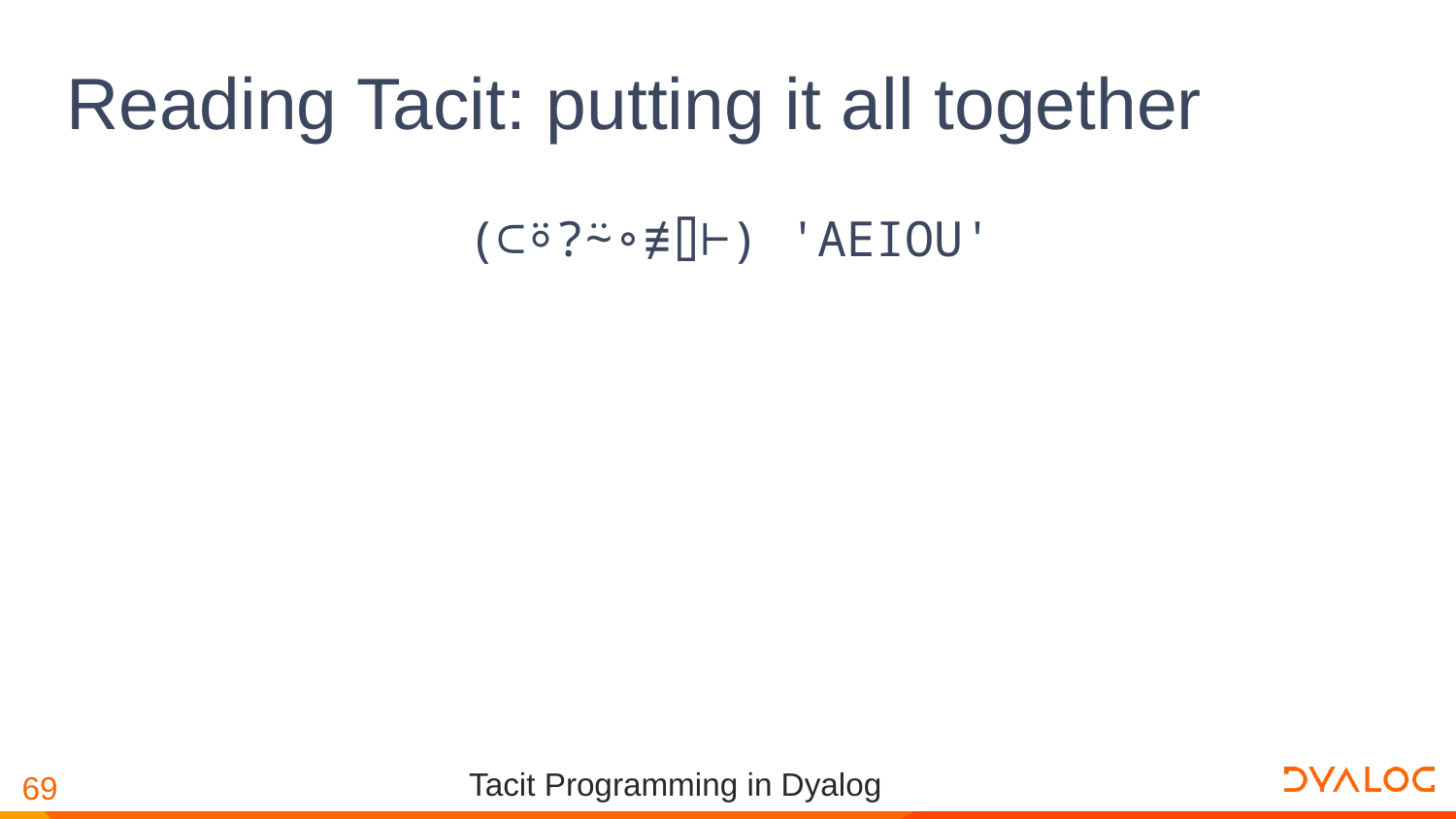

# Reading Tacit: putting it all together
(⊂⍤?⍨∘≢⌷⊢) 'AEIOU'